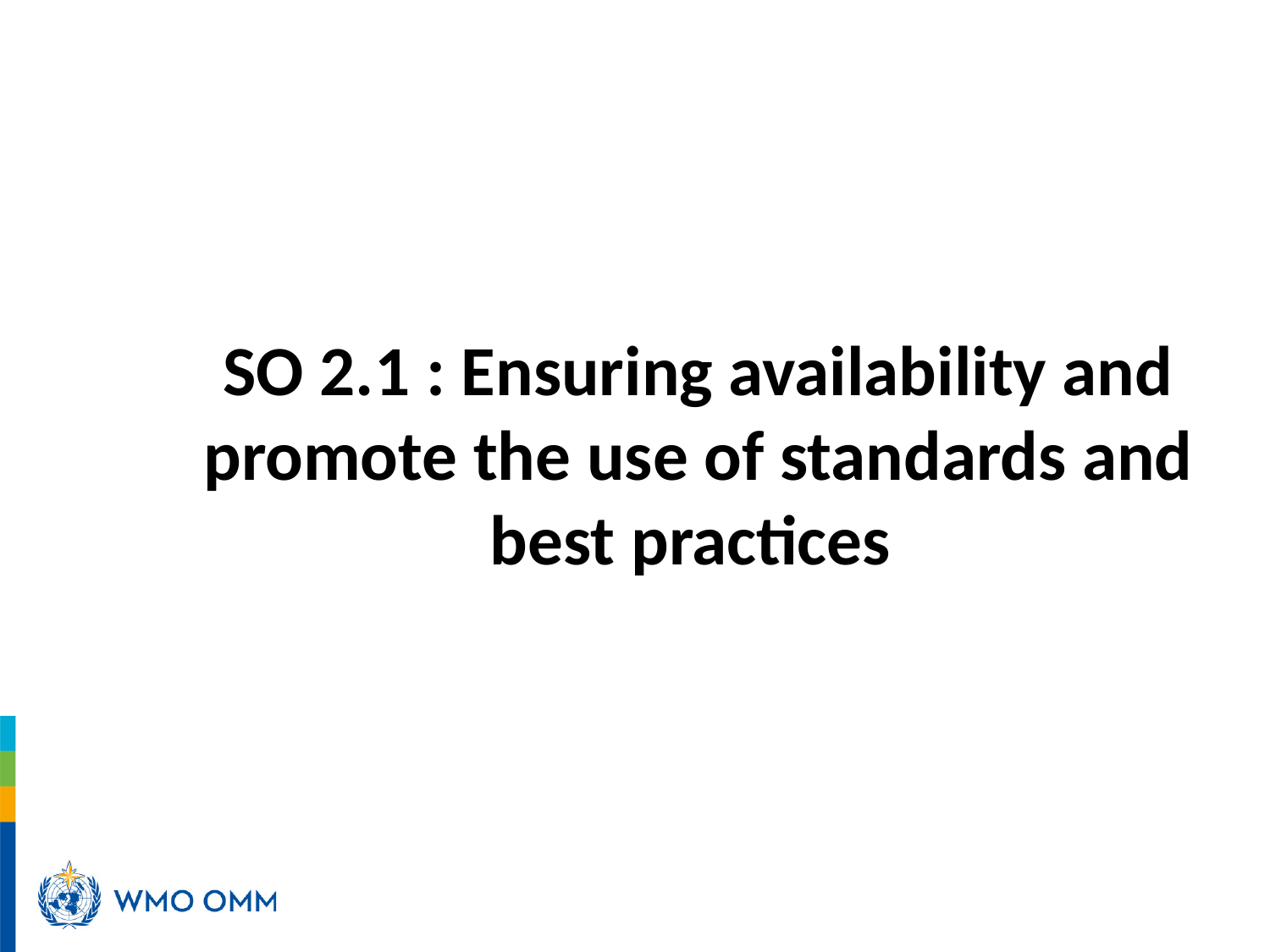

# SO 2.1 : Ensuring availability and promote the use of standards and best practices